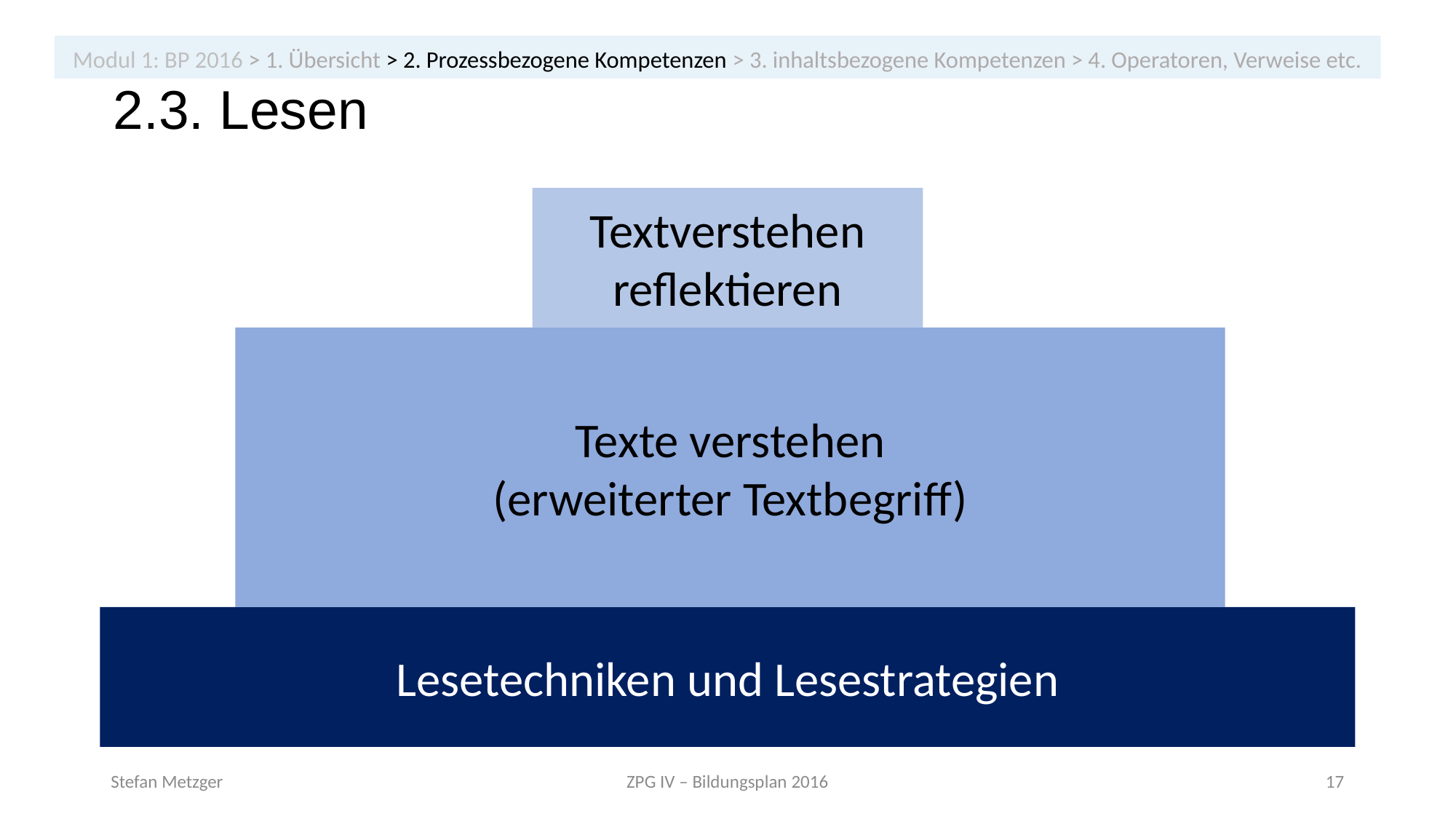

Modul 1: BP 2016 > 1. Übersicht > 2. Prozessbezogene Kompetenzen > 3. inhaltsbezogene Kompetenzen > 4. Operatoren, Verweise etc.
2.3. Lesen
Textverstehen reflektieren
Texte verstehen
(erweiterter Textbegriff)
Lesetechniken und Lesestrategien
Stefan Metzger
ZPG IV – Bildungsplan 2016
17